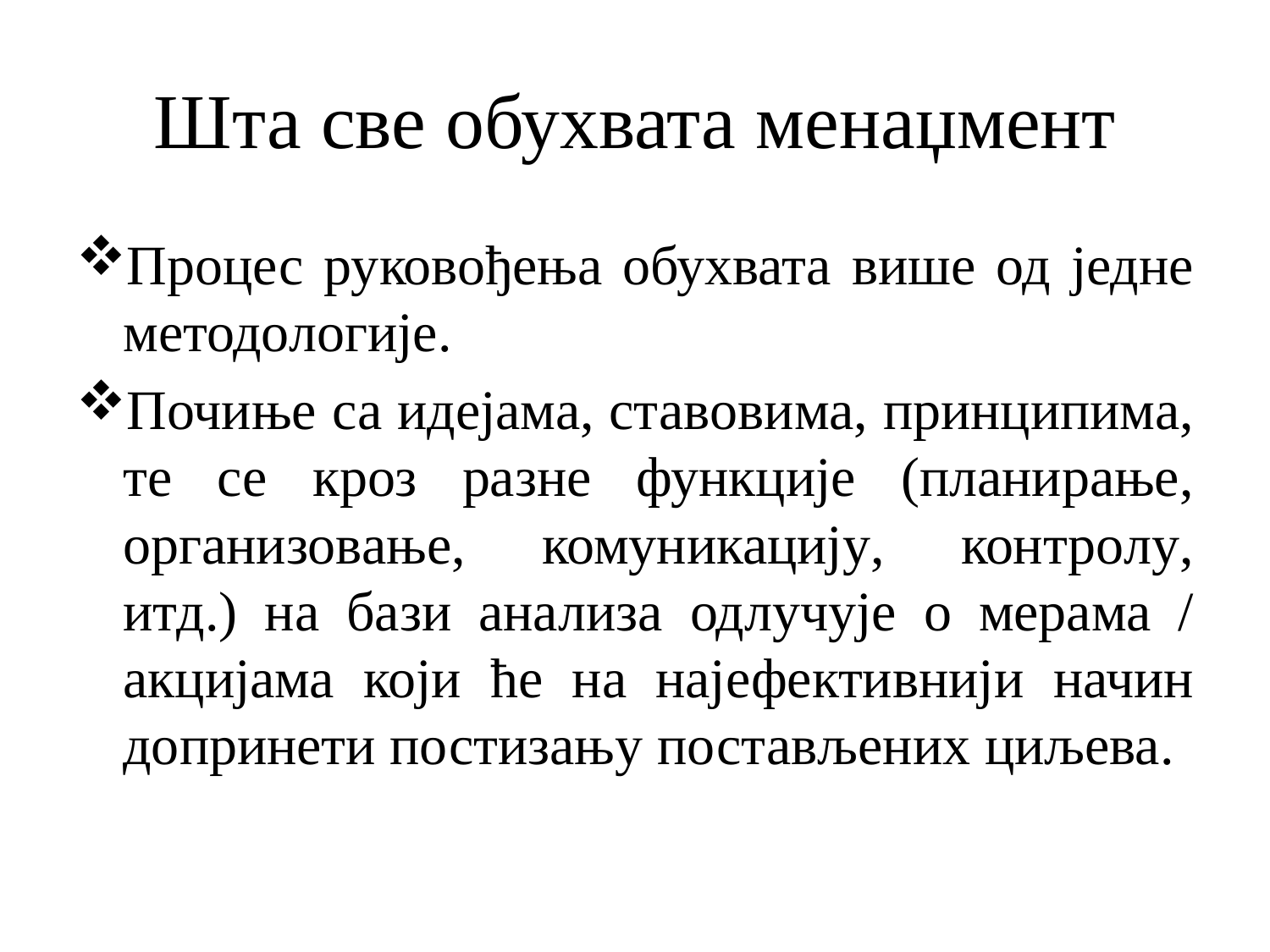

# Шта све обухвата менаџмент
Процес руковођења обухвата више од једне методологије.
Почиње са идејама, ставовима, принципима, те се кроз разне функције (планирање, организовање, комуникацију, контролу, итд.) на бази анализа одлучује о мерама / акцијама који ће на најефективнији начин допринети постизању постављених циљева.